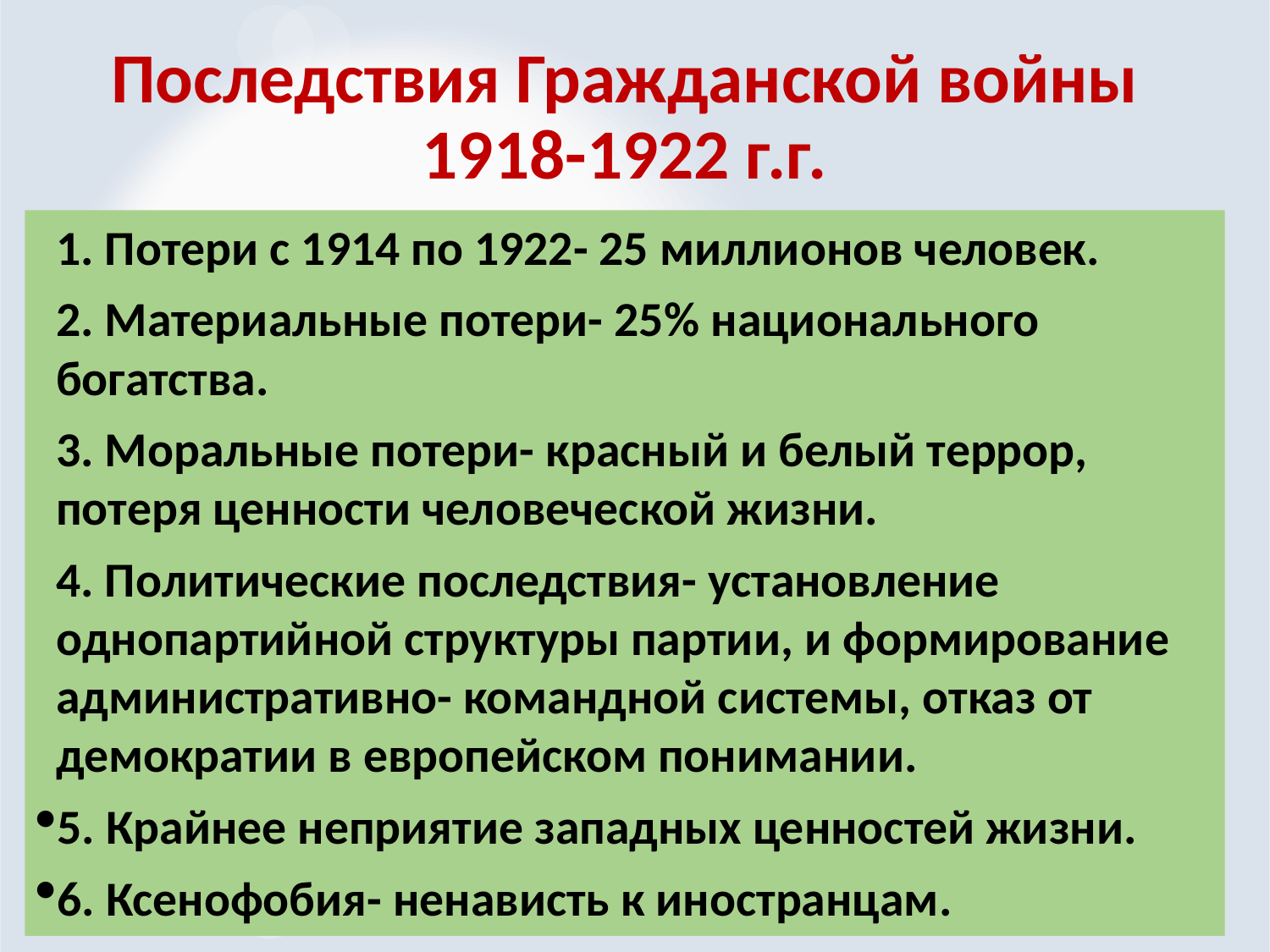

Последствия Гражданской войны 1918-1922 г.г.
1. Потери с 1914 по 1922- 25 миллионов человек.
2. Материальные потери- 25% национального богатства.
3. Моральные потери- красный и белый террор, потеря ценности человеческой жизни.
4. Политические последствия- установление однопартийной структуры партии, и формирование административно- командной системы, отказ от демократии в европейском понимании.
5. Крайнее неприятие западных ценностей жизни.
6. Ксенофобия- ненависть к иностранцам.